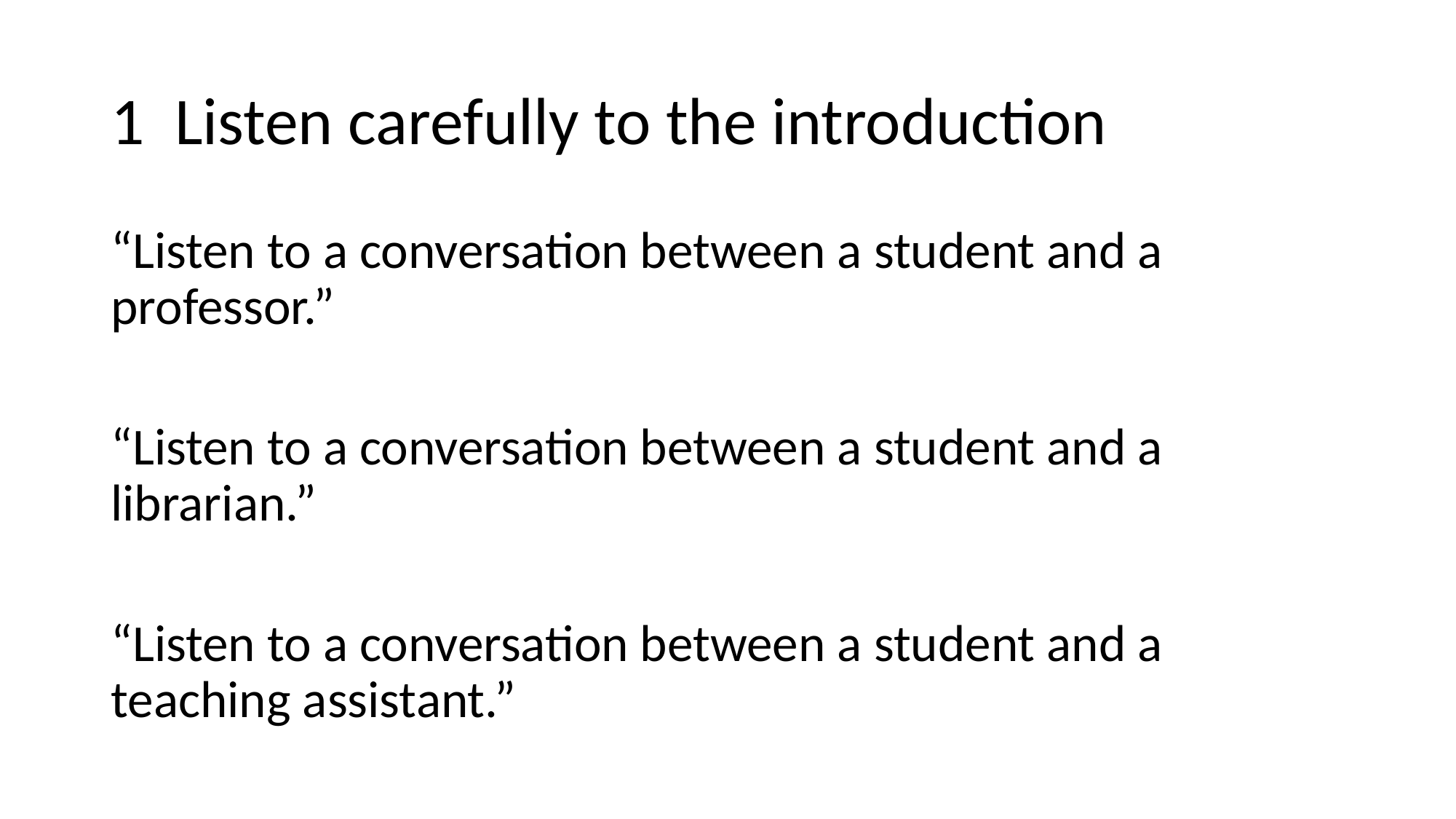

# 1  Listen carefully to the introduction
“Listen to a conversation between a student and a professor.”

“Listen to a conversation between a student and a librarian.”

“Listen to a conversation between a student and a teaching assistant.”